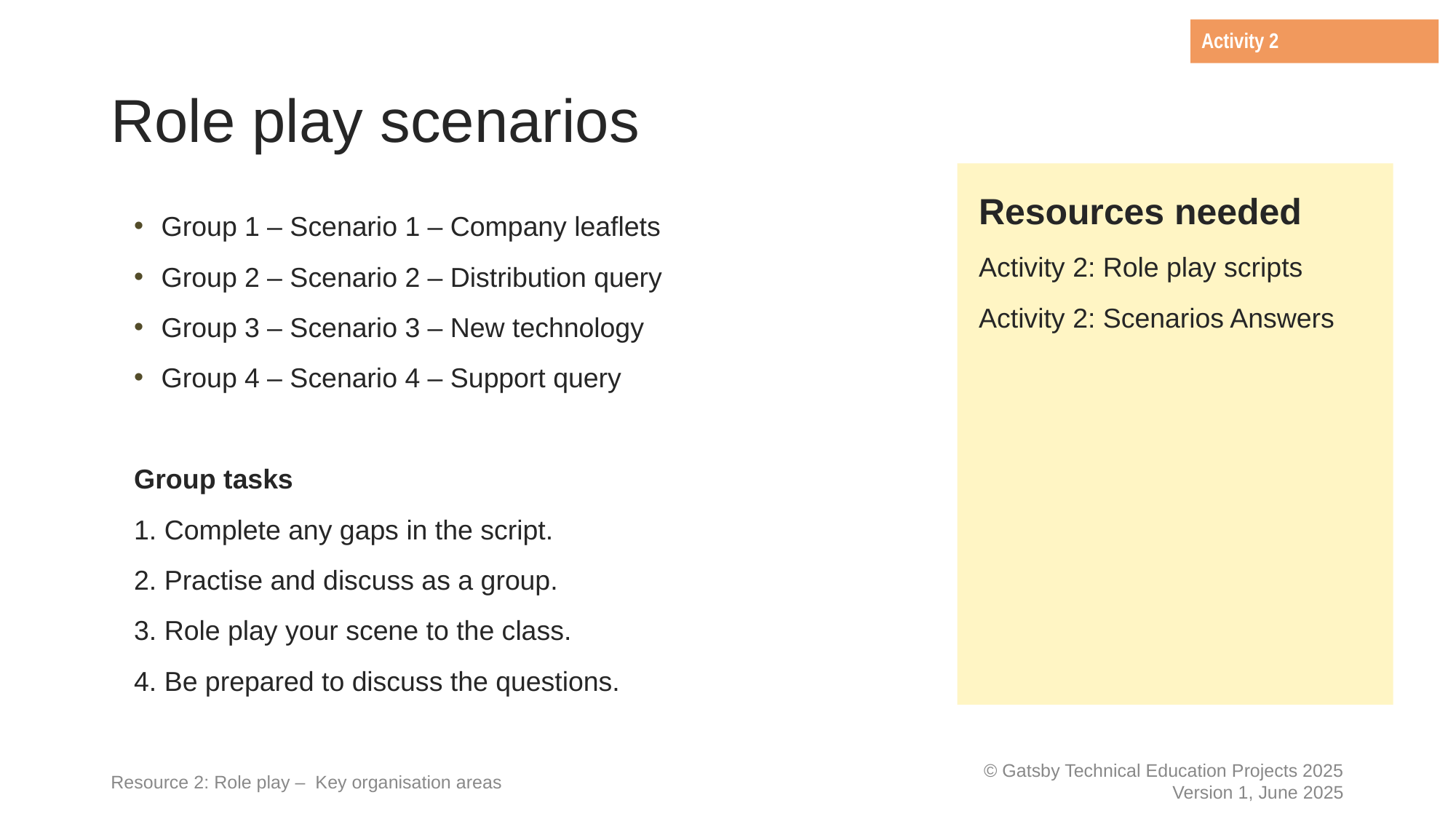

Activity 2
# Role play scenarios
Resources needed
Activity 2: Role play scripts
Activity 2: Scenarios Answers
Group 1 – Scenario 1 – Company leaflets
Group 2 – Scenario 2 – Distribution query
Group 3 – Scenario 3 – New technology
Group 4 – Scenario 4 – Support query

Group tasks
1. Complete any gaps in the script.
2. Practise and discuss as a group.
3. Role play your scene to the class.
4. Be prepared to discuss the questions.
Resource 2: Role play –  Key organisation areas